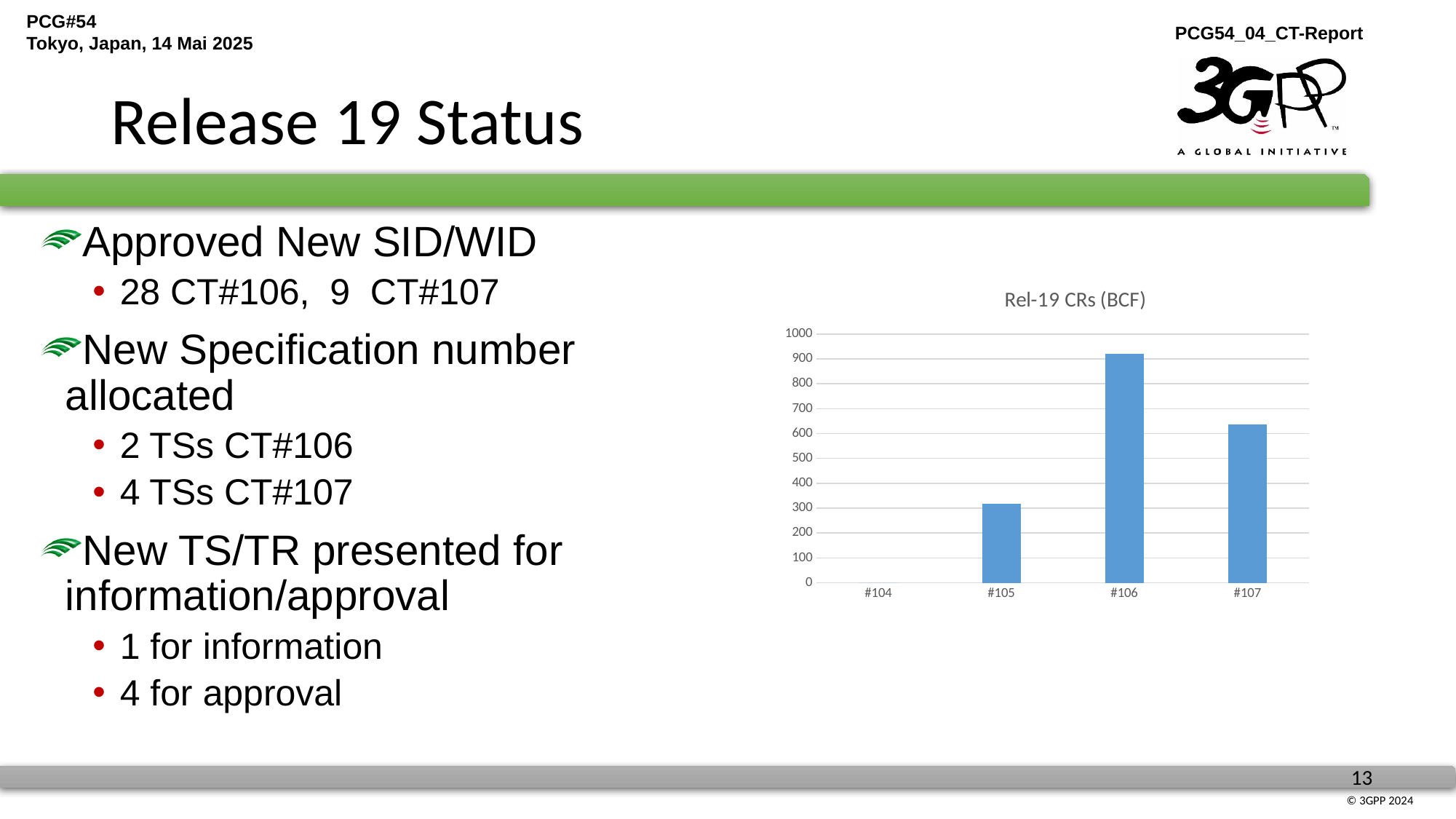

# Release 19 Status
Approved New SID/WID
28 CT#106,  9  CT#107
New Specification number allocated
2 TSs CT#106
4 TSs CT#107
New TS/TR presented for information/approval
1 for information
4 for approval

### Chart: Rel-19 CRs (BCF)

| Category |  |
|---|---|
| #104 | 0.0 |
| #105 | 319.0 |
| #106 | 920.0 |
| #107 | 637.0 |